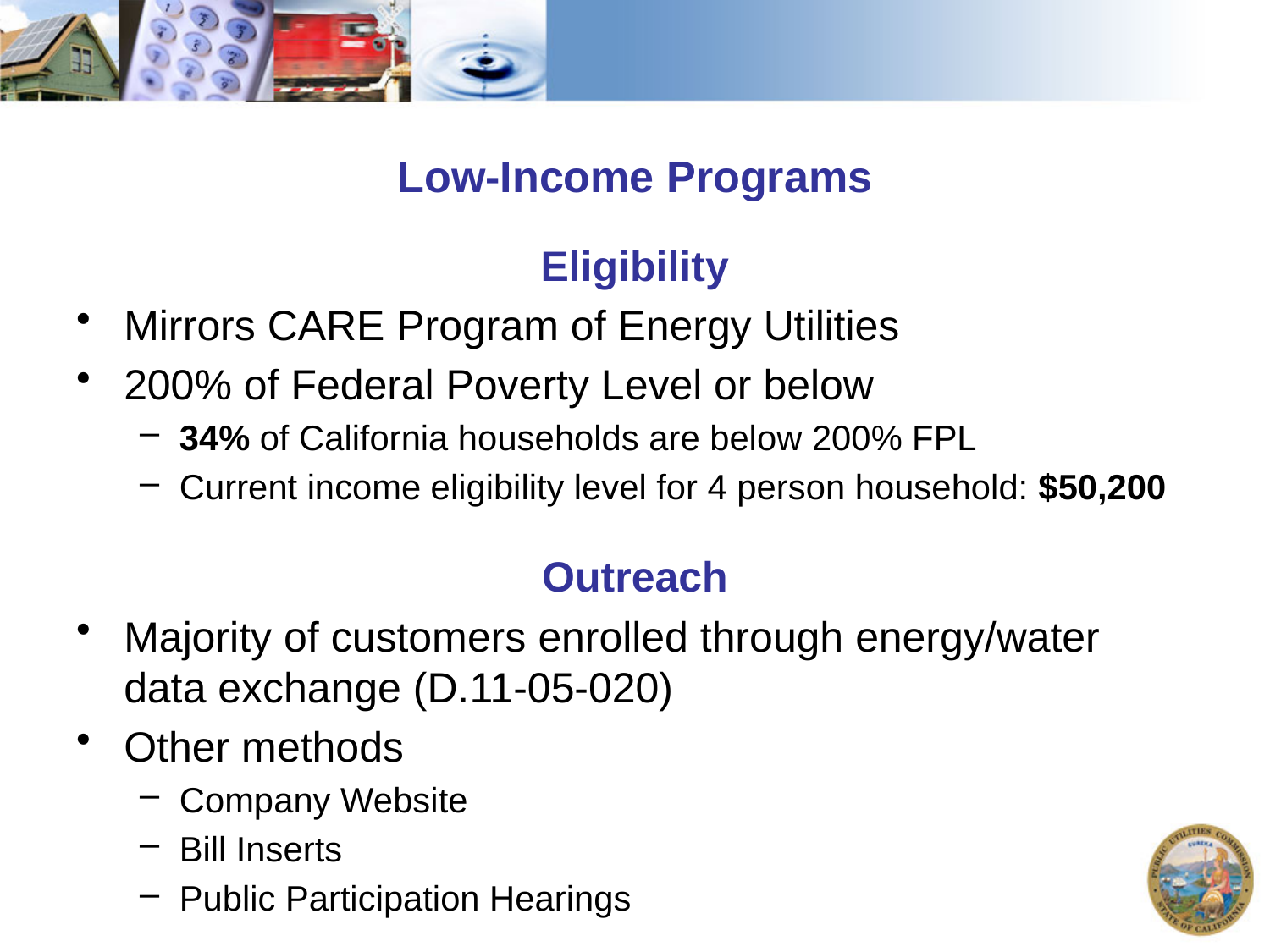

# Low-Income Programs
Eligibility
Mirrors CARE Program of Energy Utilities
200% of Federal Poverty Level or below
34% of California households are below 200% FPL
Current income eligibility level for 4 person household: $50,200

Outreach
Majority of customers enrolled through energy/water data exchange (D.11-05-020)
Other methods
Company Website
Bill Inserts
Public Participation Hearings